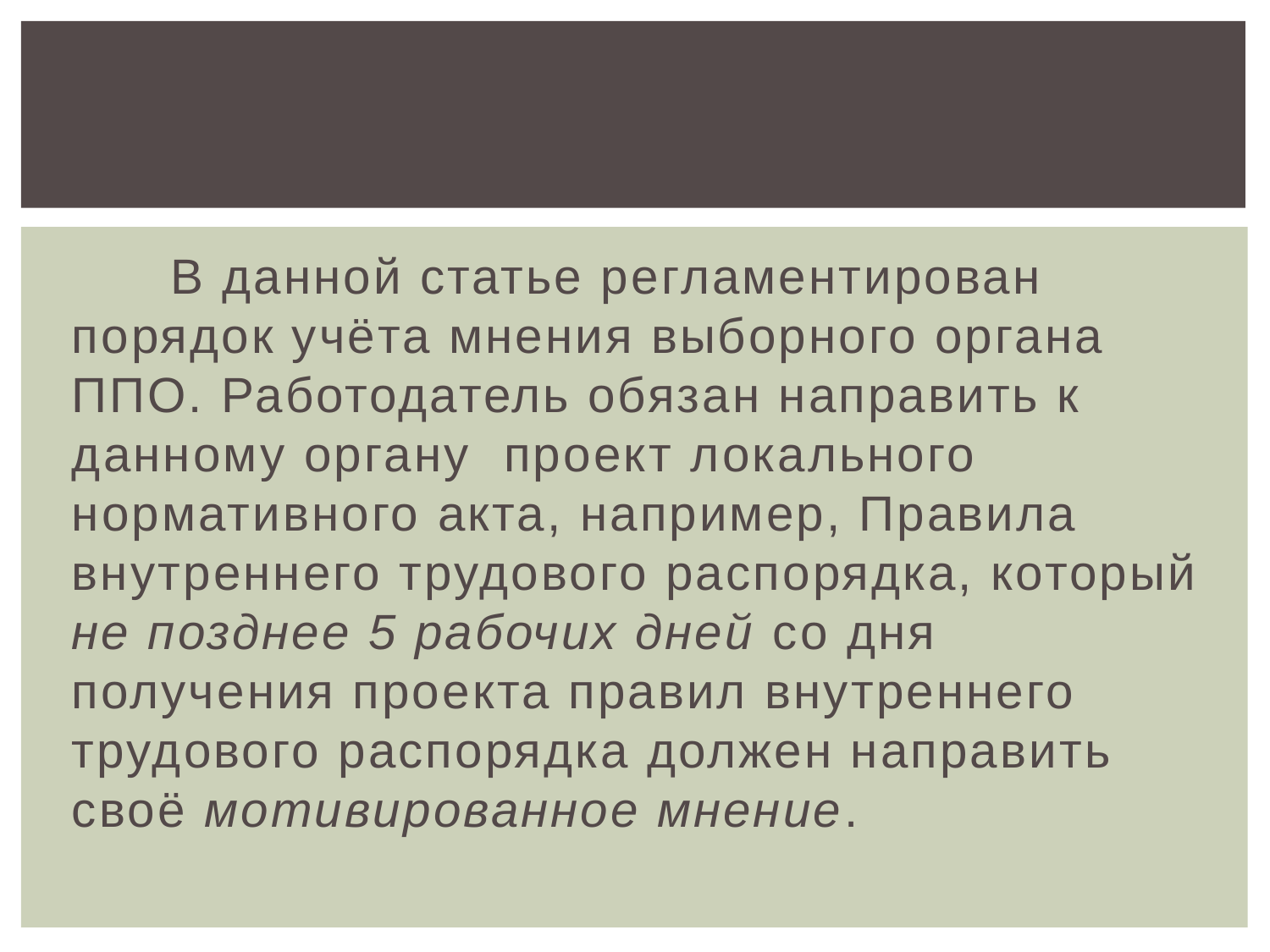

В данной статье регламентирован порядок учёта мнения выборного органа ППО. Работодатель обязан направить к данному органу  проект локального нормативного акта, например, Правила внутреннего трудового распорядка, который не позднее 5 рабочих дней со дня получения проекта правил внутреннего трудового распорядка должен направить своё мотивированное мнение.